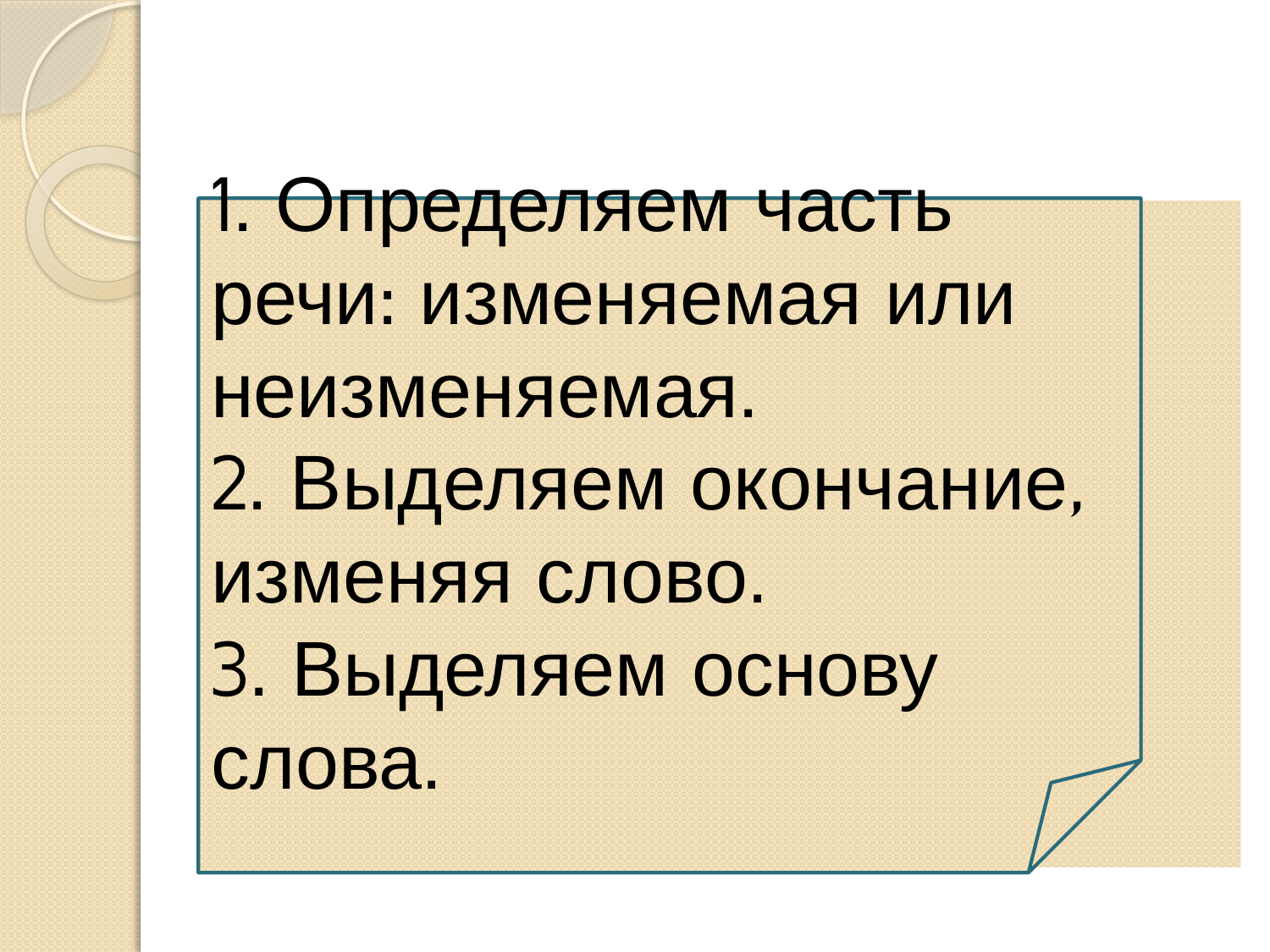

#
1. Определяем часть речи: изменяемая или неизменяемая.
2. Выделяем окончание, изменяя слово.
3. Выделяем основу  слова.
Если внутрь кладут творог,
Получается пирог.
Если поверху кладут,
То ватрушкою зовут.
Приходи сосед к соседу
На веселую беседу.
Где друзья, там и я!
Так и эдак мы друзья,
Та к и этак вместе.